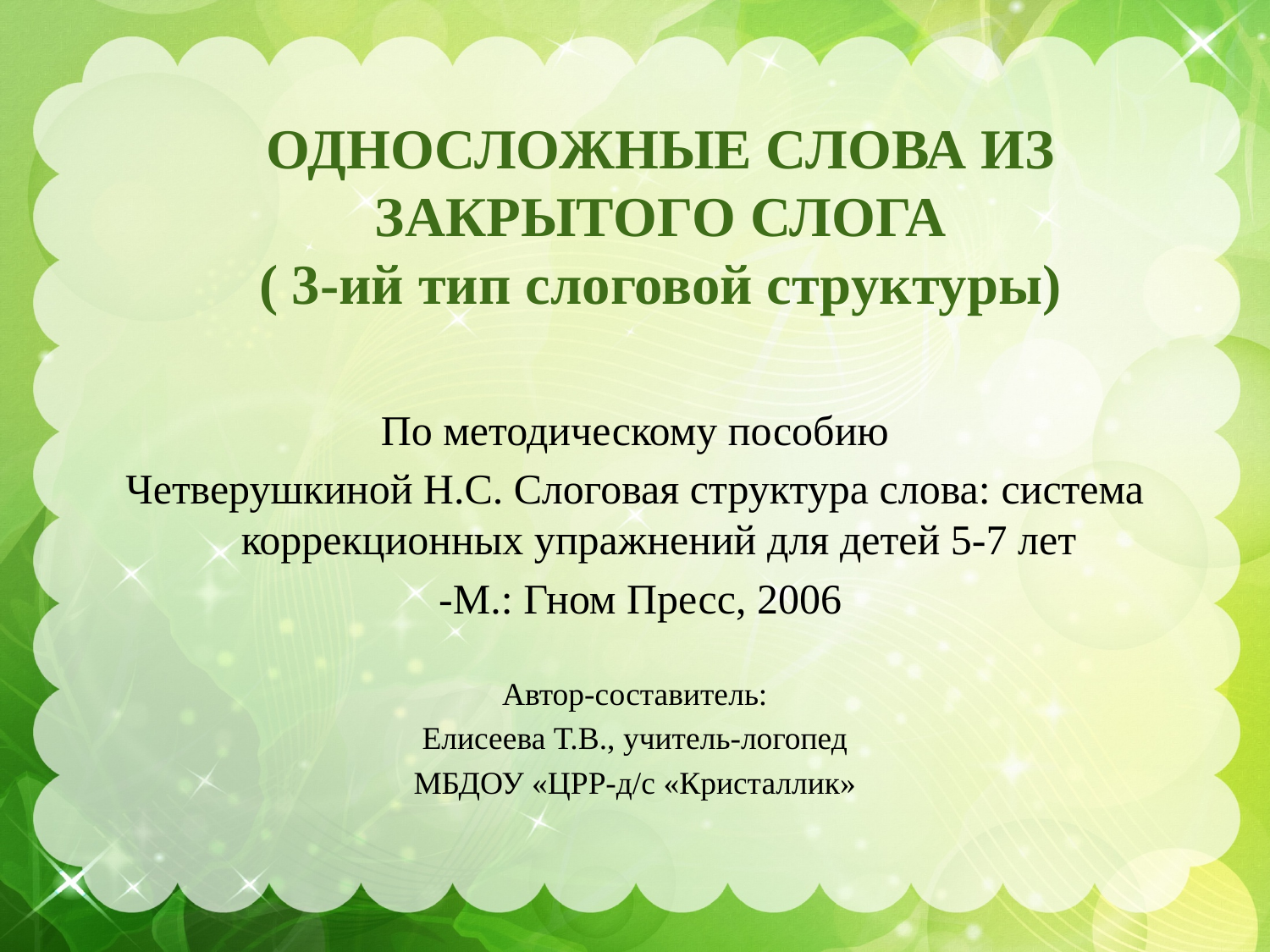

# ОДНОСЛОЖНЫЕ СЛОВА ИЗ ЗАКРЫТОГО СЛОГА ( 3-ий тип слоговой структуры)

По методическому пособию
Четверушкиной Н.С. Слоговая структура слова: система коррекционных упражнений для детей 5-7 лет
 -М.: Гном Пресс, 2006

Автор-составитель:
Елисеева Т.В., учитель-логопед
МБДОУ «ЦРР-д/с «Кристаллик»